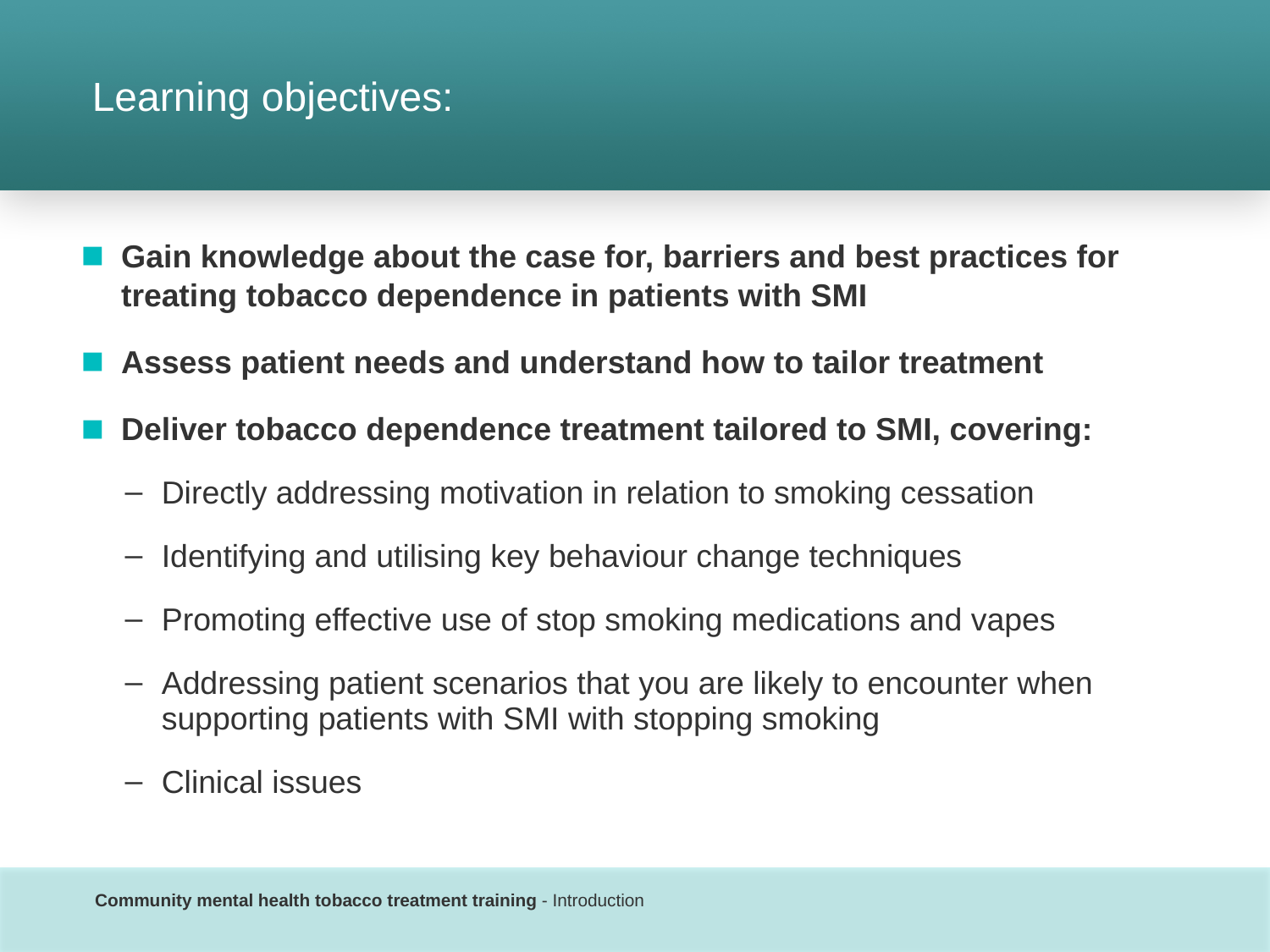

# Learning objectives:
Gain knowledge about the case for, barriers and best practices for treating tobacco dependence in patients with SMI
Assess patient needs and understand how to tailor treatment
Deliver tobacco dependence treatment tailored to SMI, covering:
Directly addressing motivation in relation to smoking cessation
Identifying and utilising key behaviour change techniques
Promoting effective use of stop smoking medications and vapes
Addressing patient scenarios that you are likely to encounter when supporting patients with SMI with stopping smoking
Clinical issues
Community mental health tobacco treatment training - Introduction